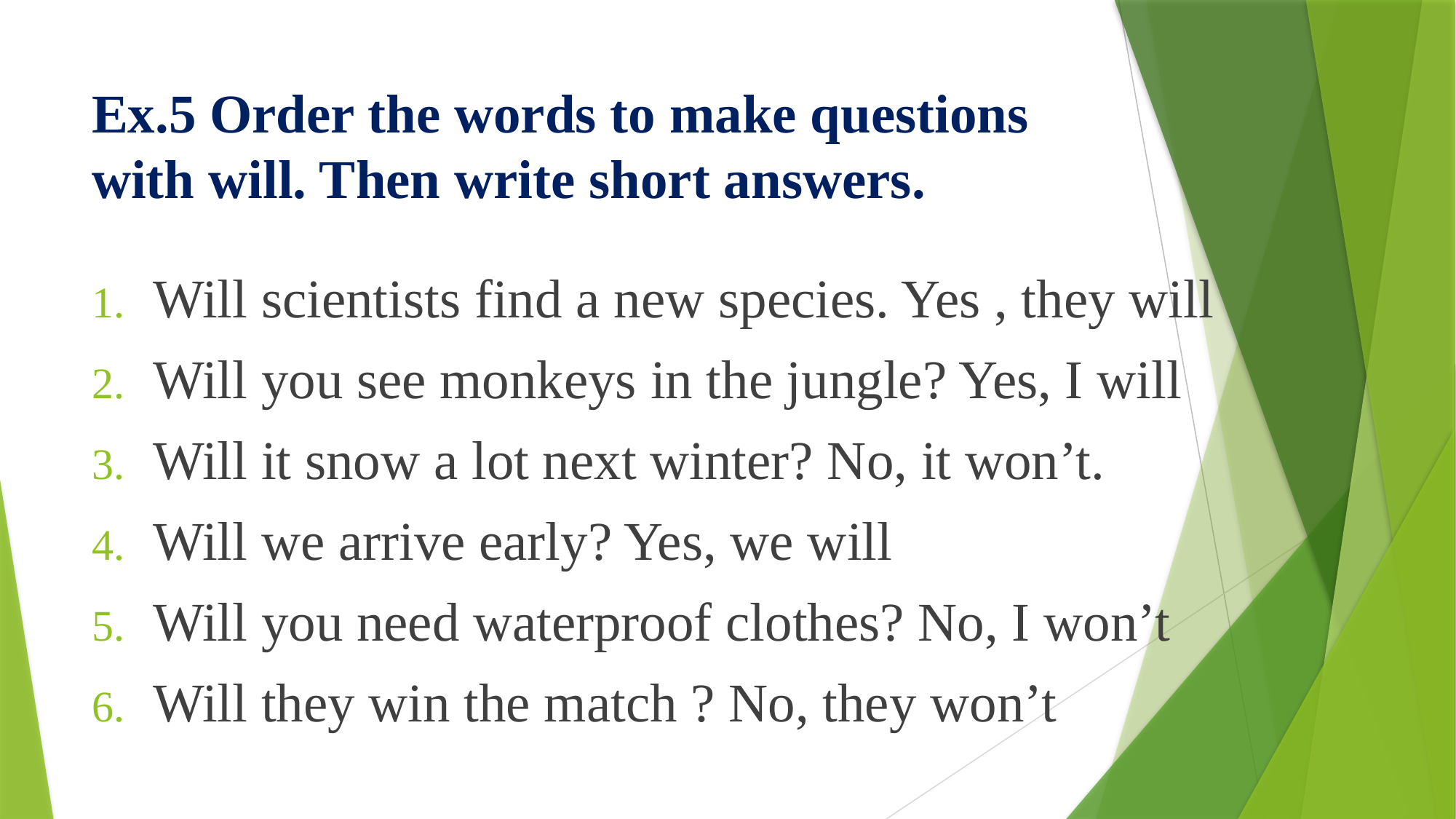

# Ex.5 Order the words to make questions with will. Then write short answers.
Will scientists find a new species. Yes , they will
Will you see monkeys in the jungle? Yes, I will
Will it snow a lot next winter? No, it won’t.
Will we arrive early? Yes, we will
Will you need waterproof clothes? No, I won’t
Will they win the match ? No, they won’t